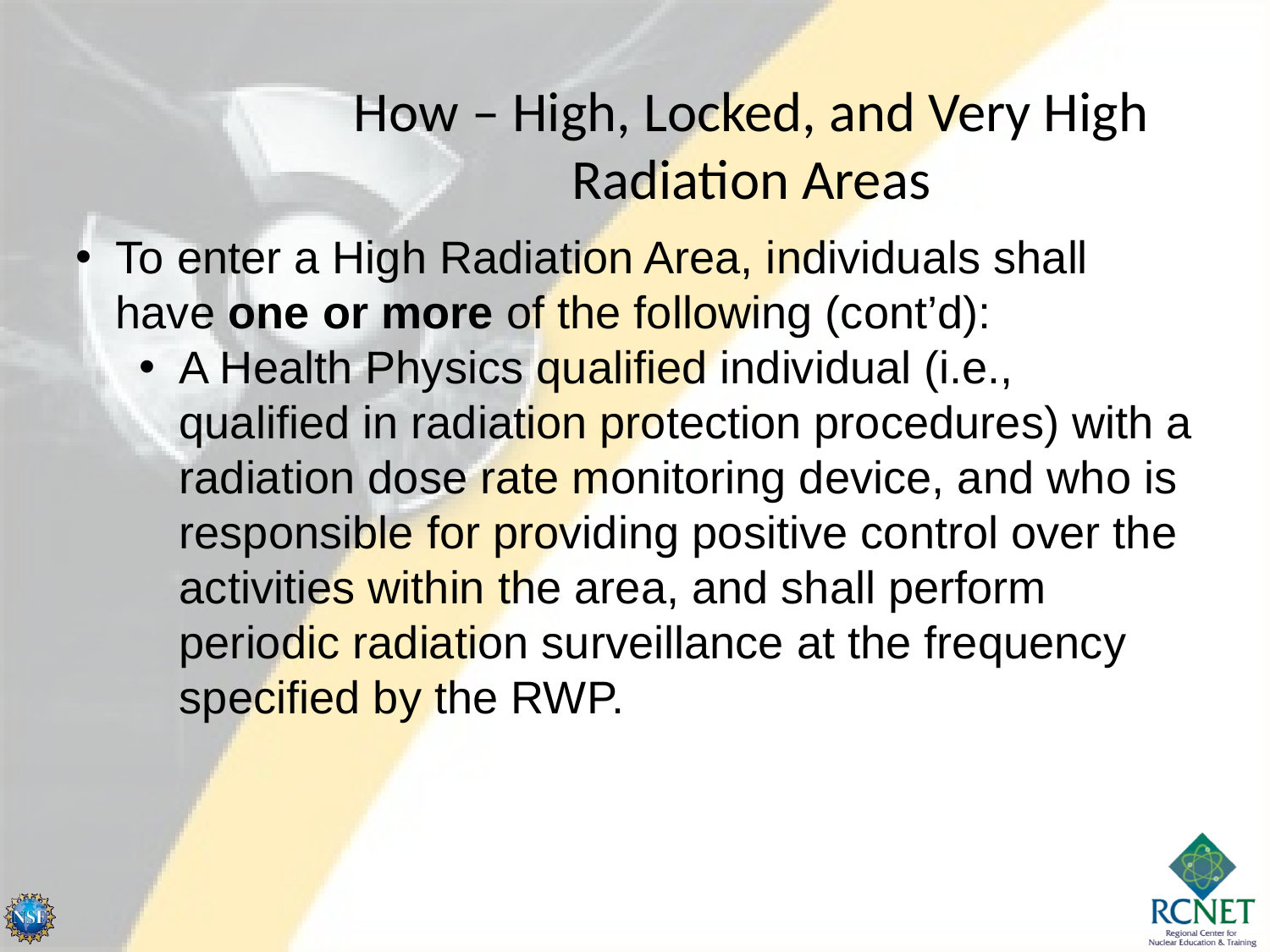

How – High, Locked, and Very High Radiation Areas
To enter a High Radiation Area, individuals shall have one or more of the following (cont’d):
A Health Physics qualified individual (i.e., qualified in radiation protection procedures) with a radiation dose rate monitoring device, and who is responsible for providing positive control over the activities within the area, and shall perform periodic radiation surveillance at the frequency specified by the RWP.